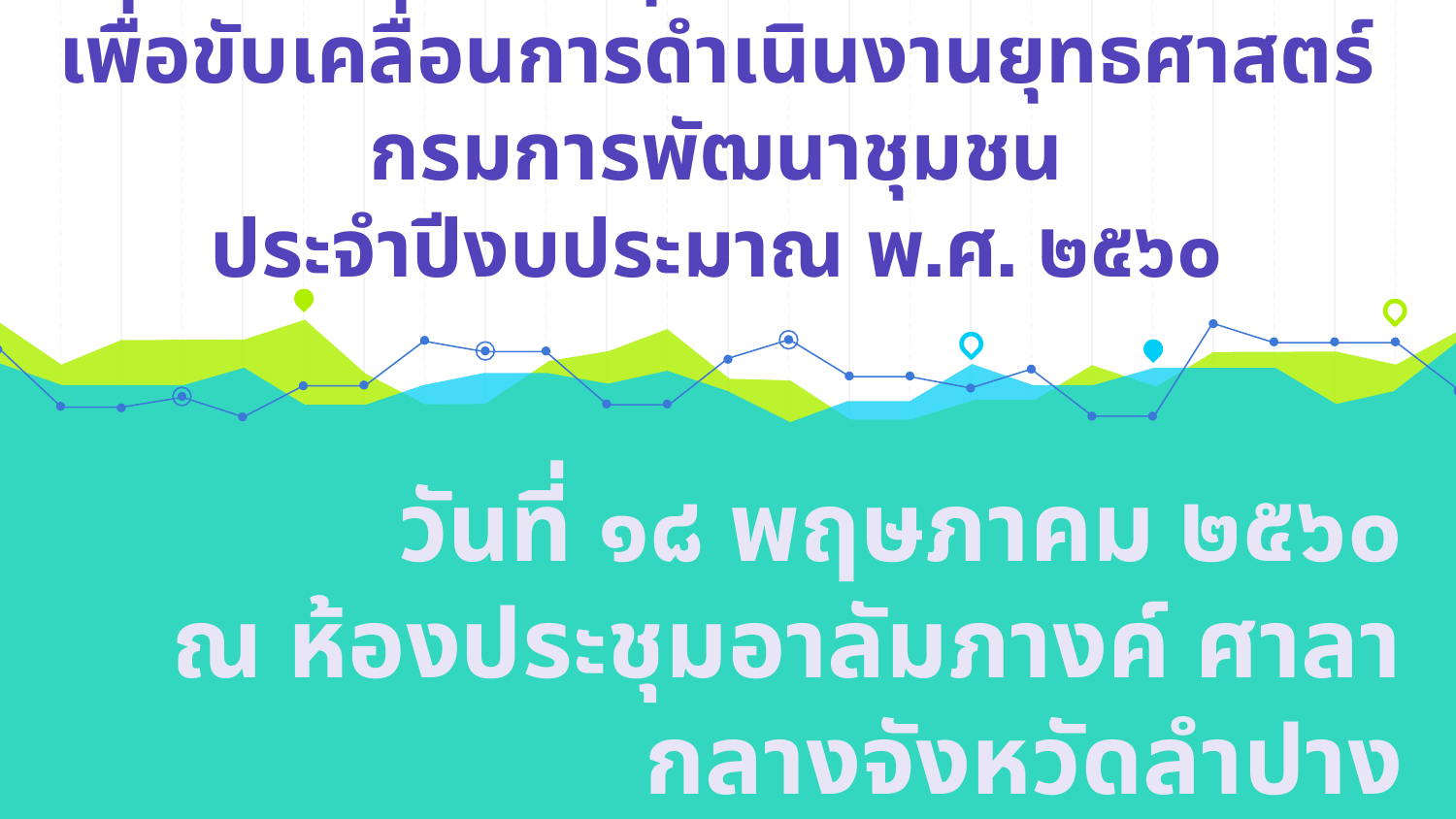

การประชุมเชิงปฏิบัติการเจ้าหน้าที่พัฒนาชุมชน
เพื่อขับเคลื่อนการดำเนินงานยุทธศาสตร์กรมการพัฒนาชุมชน
ประจำปีงบประมาณ พ.ศ. ๒๕๖๐
# วันที่ ๑๘ พฤษภาคม ๒๕๖๐ ณ ห้องประชุมอาลัมภางค์ ศาลากลางจังหวัดลำปาง